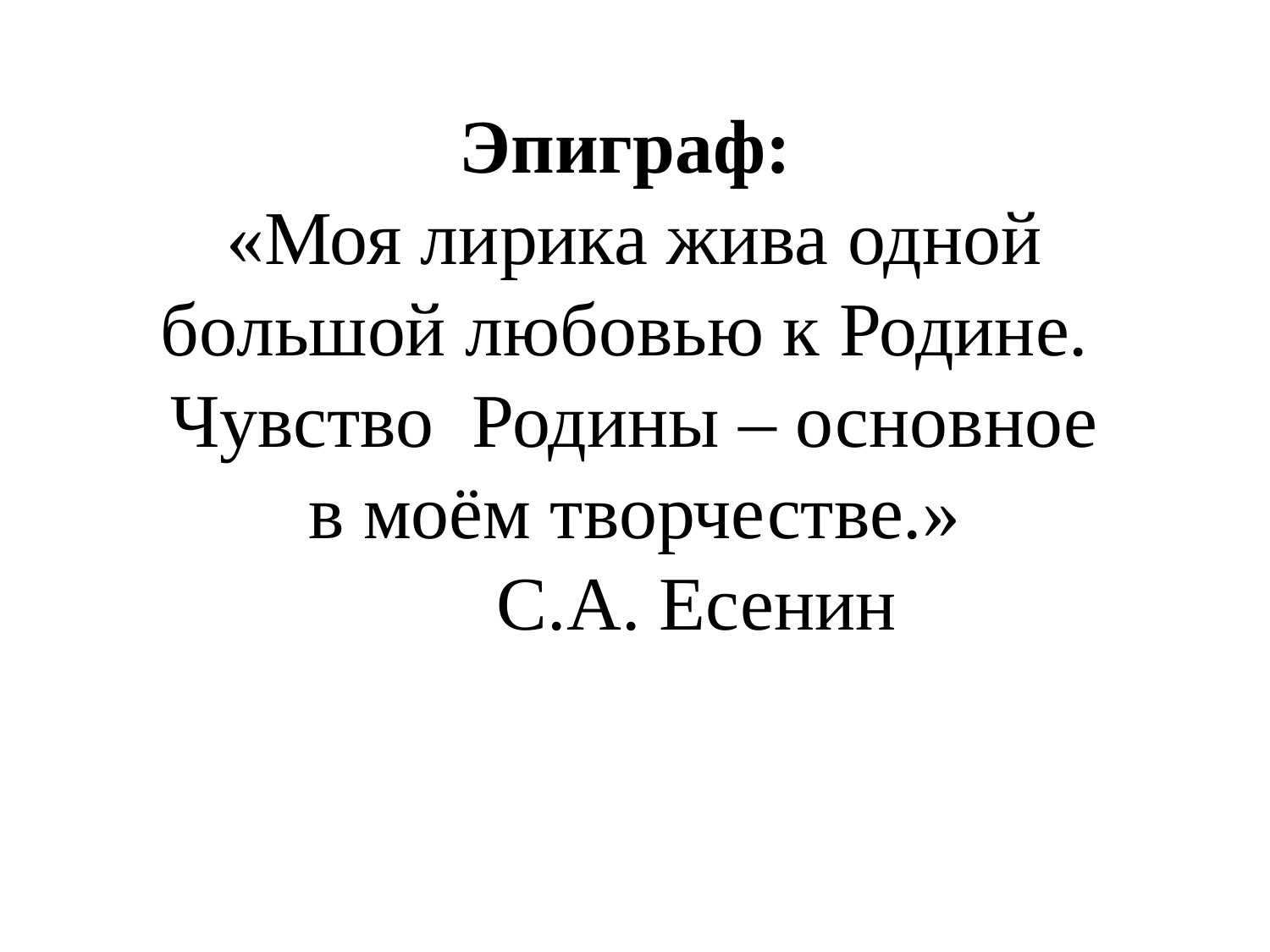

# Эпиграф: «Моя лирика жива одной большой любовью к Родине. Чувство  Родины – основное в моём творчестве.» С.А. Есенин